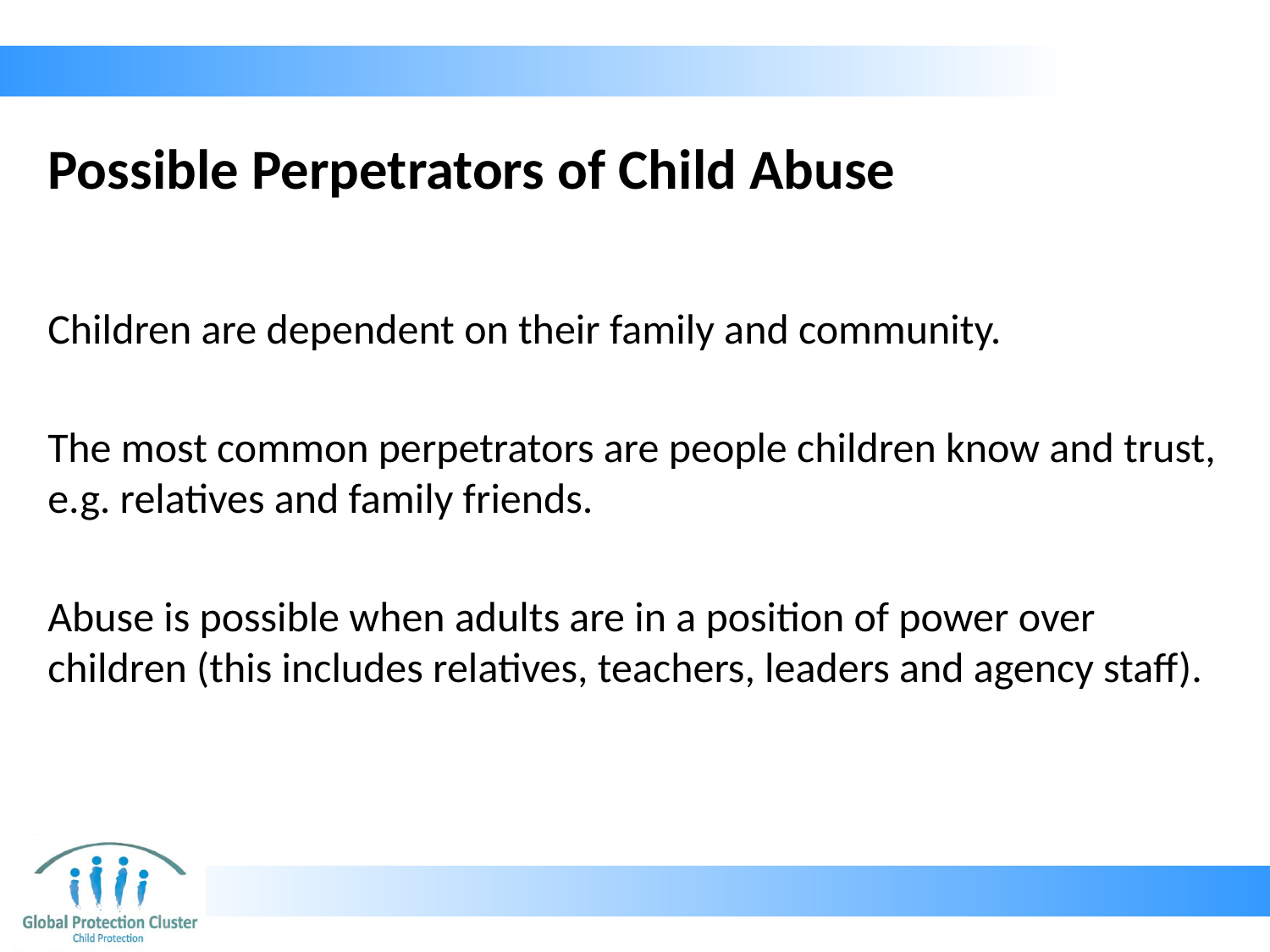

# Possible Perpetrators of Child Abuse

Children are dependent on their family and community.

The most common perpetrators are people children know and trust, e.g. relatives and family friends.

Abuse is possible when adults are in a position of power over children (this includes relatives, teachers, leaders and agency staff).